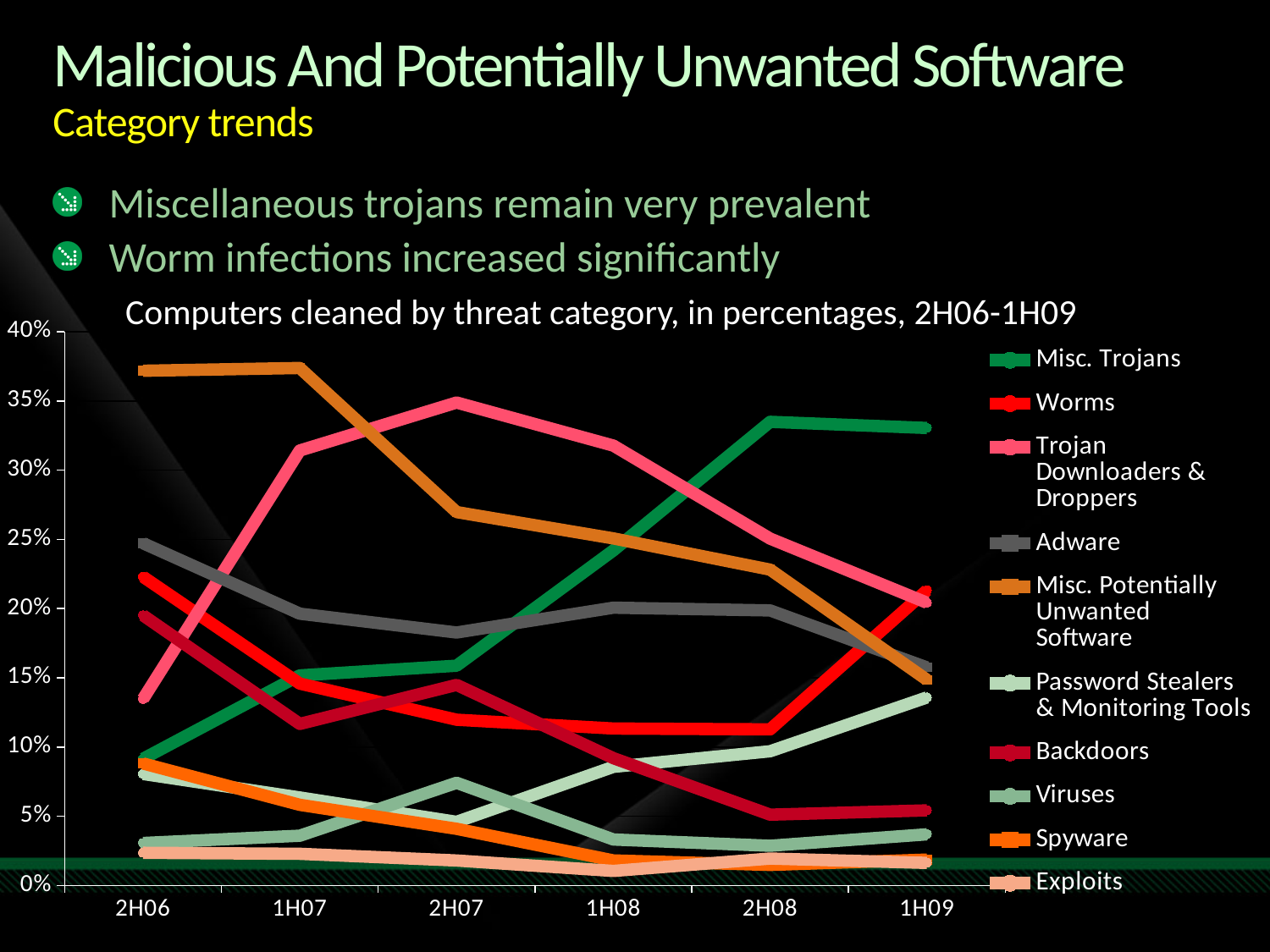

# Malicious And Potentially Unwanted Software Category trends
Miscellaneous trojans remain very prevalent
Worm infections increased significantly

Computers cleaned by threat category, in percentages, 2H06-1H09

### Chart

| Category | Misc. Trojans | Worms | Trojan Downloaders & Droppers | Adware | Misc. Potentially Unwanted Software | Password Stealers & Monitoring Tools | Backdoors | Viruses | Spyware | Exploits |
|---|---|---|---|---|---|---|---|---|---|---|
| 2H06 | 0.09147811644695933 | 0.22298948838153265 | 0.13460708473342622 | 0.2471958629952189 | 0.3717758885590199 | 0.08054915586068978 | 0.19512573335327166 | 0.030653906179705374 | 0.08813406168963182 | 0.02357174657676325 |
| 1H07 | 0.15169807232971708 | 0.1457946419128743 | 0.3141601902433068 | 0.19630735892432047 | 0.37373595056400855 | 0.06352966843529502 | 0.11668207903287074 | 0.0359112023583372 | 0.05824211010195975 | 0.022874173224412746 |
| 2H07 | 0.1587126798339479 | 0.11968123585638377 | 0.34881093046910805 | 0.18272711233891692 | 0.2696959161786514 | 0.04591367707182404 | 0.1448409090476867 | 0.07416740921643414 | 0.040905580585167696 | 0.018036681348939508 |
| 1H08 | 0.24199716045333927 | 0.11334238633682142 | 0.3176865116513979 | 0.20064958509827546 | 0.2506766063263428 | 0.08567655177680661 | 0.09195858394320824 | 0.03320256127744054 | 0.018080405401909992 | 0.010487161164786781 |
| 2H08 | 0.3348627743922968 | 0.11272130785515522 | 0.2505265019475181 | 0.19866120328536158 | 0.2281176811820077 | 0.09692421851237773 | 0.051131496176237023 | 0.02866824148269367 | 0.014866661995556887 | 0.019435290619187785 |
| 1H09 | 0.33042573154470756 | 0.21320219175483196 | 0.20423638285404494 | 0.15744644579371836 | 0.14852807085686645 | 0.13581077547321685 | 0.05421676603131098 | 0.036955439561143645 | 0.018687402356917873 | 0.01631257076723282 |